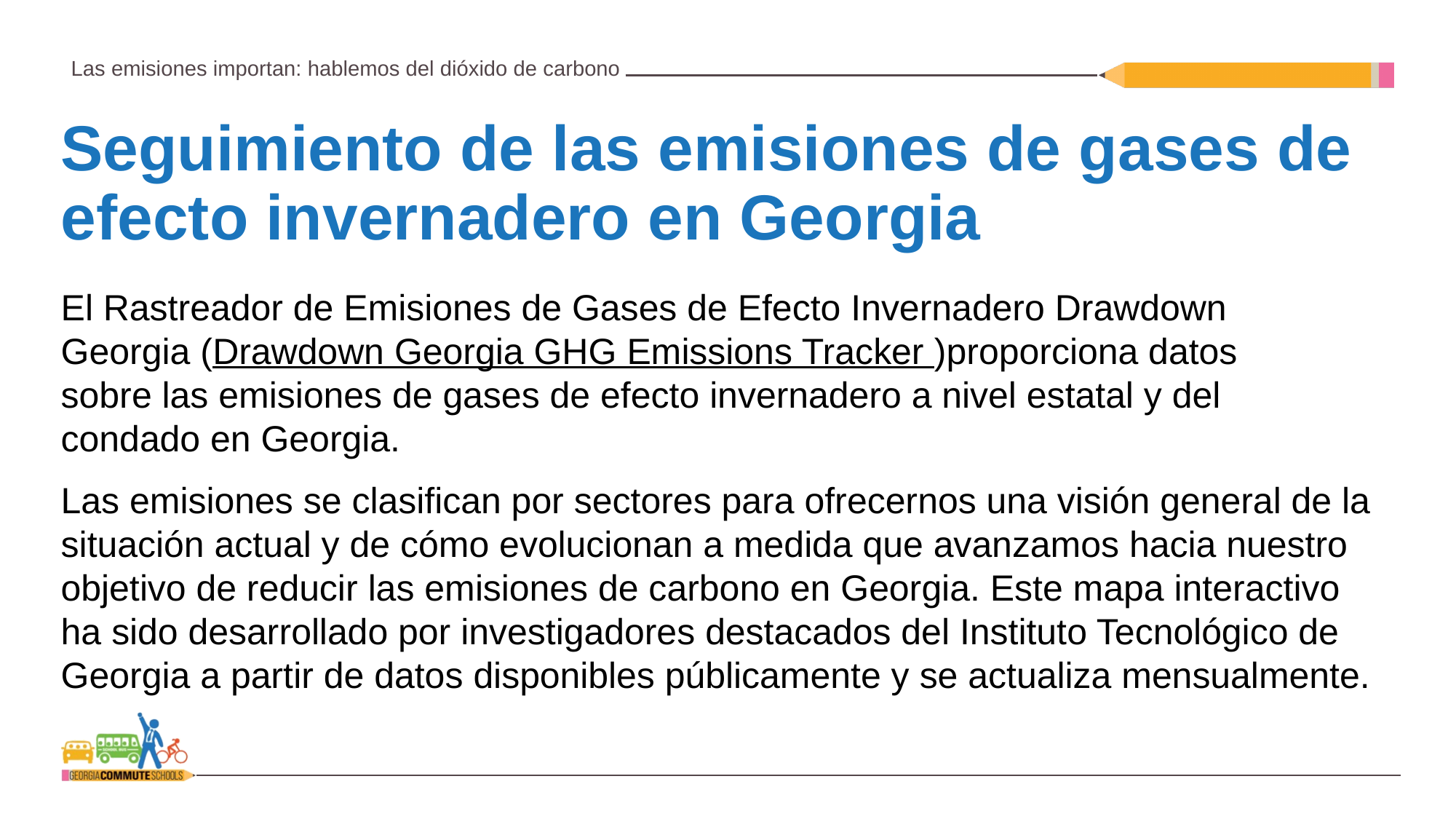

# Seguimiento de las emisiones de gases de efecto invernadero en Georgia
El Rastreador de Emisiones de Gases de Efecto Invernadero Drawdown
Georgia (Drawdown Georgia GHG Emissions Tracker )proporciona datos
sobre las emisiones de gases de efecto invernadero a nivel estatal y del
condado en Georgia.
Las emisiones se clasifican por sectores para ofrecernos una visión general de la situación actual y de cómo evolucionan a medida que avanzamos hacia nuestro objetivo de reducir las emisiones de carbono en Georgia. Este mapa interactivo ha sido desarrollado por investigadores destacados del Instituto Tecnológico de Georgia a partir de datos disponibles públicamente y se actualiza mensualmente.